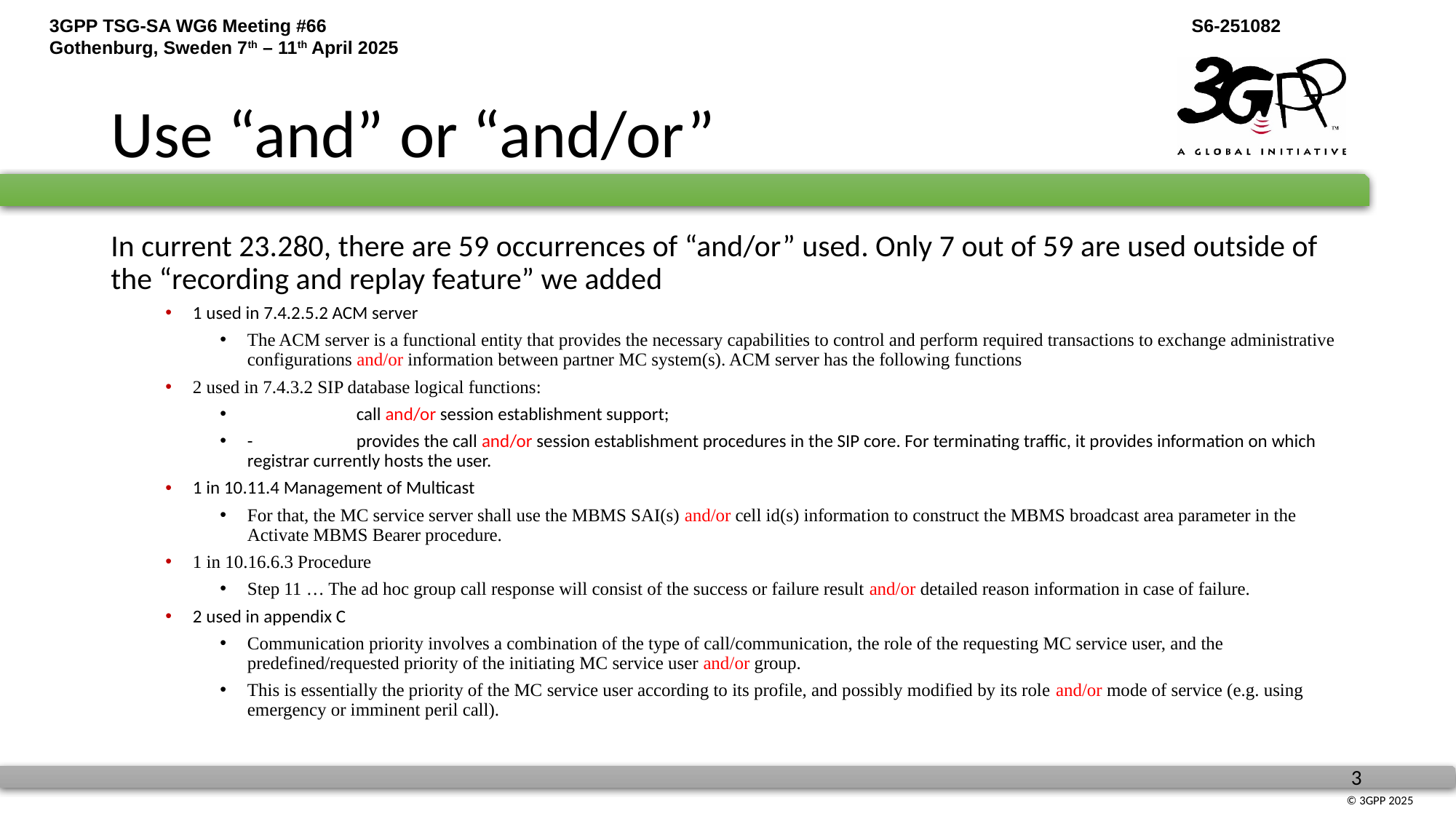

# Use “and” or “and/or”
In current 23.280, there are 59 occurrences of “and/or” used. Only 7 out of 59 are used outside of the “recording and replay feature” we added
1 used in 7.4.2.5.2 ACM server
The ACM server is a functional entity that provides the necessary capabilities to control and perform required transactions to exchange administrative configurations and/or information between partner MC system(s). ACM server has the following functions
2 used in 7.4.3.2 SIP database logical functions:
	call and/or session establishment support;
-	provides the call and/or session establishment procedures in the SIP core. For terminating traffic, it provides information on which registrar currently hosts the user.
1 in 10.11.4 Management of Multicast
For that, the MC service server shall use the MBMS SAI(s) and/or cell id(s) information to construct the MBMS broadcast area parameter in the Activate MBMS Bearer procedure.
1 in 10.16.6.3 Procedure
Step 11 … The ad hoc group call response will consist of the success or failure result and/or detailed reason information in case of failure.
2 used in appendix C
Communication priority involves a combination of the type of call/communication, the role of the requesting MC service user, and the predefined/requested priority of the initiating MC service user and/or group.
This is essentially the priority of the MC service user according to its profile, and possibly modified by its role and/or mode of service (e.g. using emergency or imminent peril call).